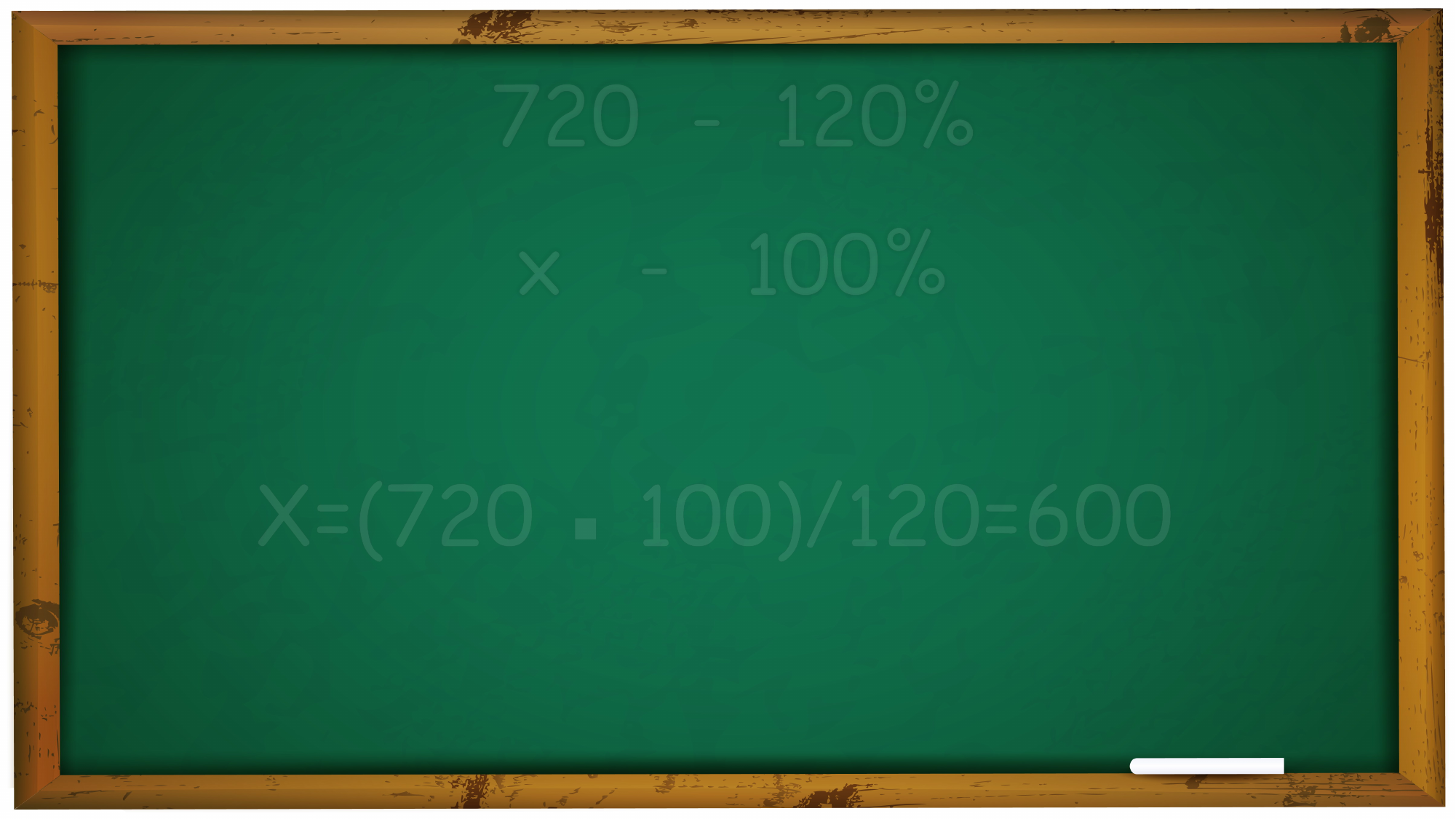

720  -  120%
 х   -   100%

X=(720 ▪ 100)/120=600